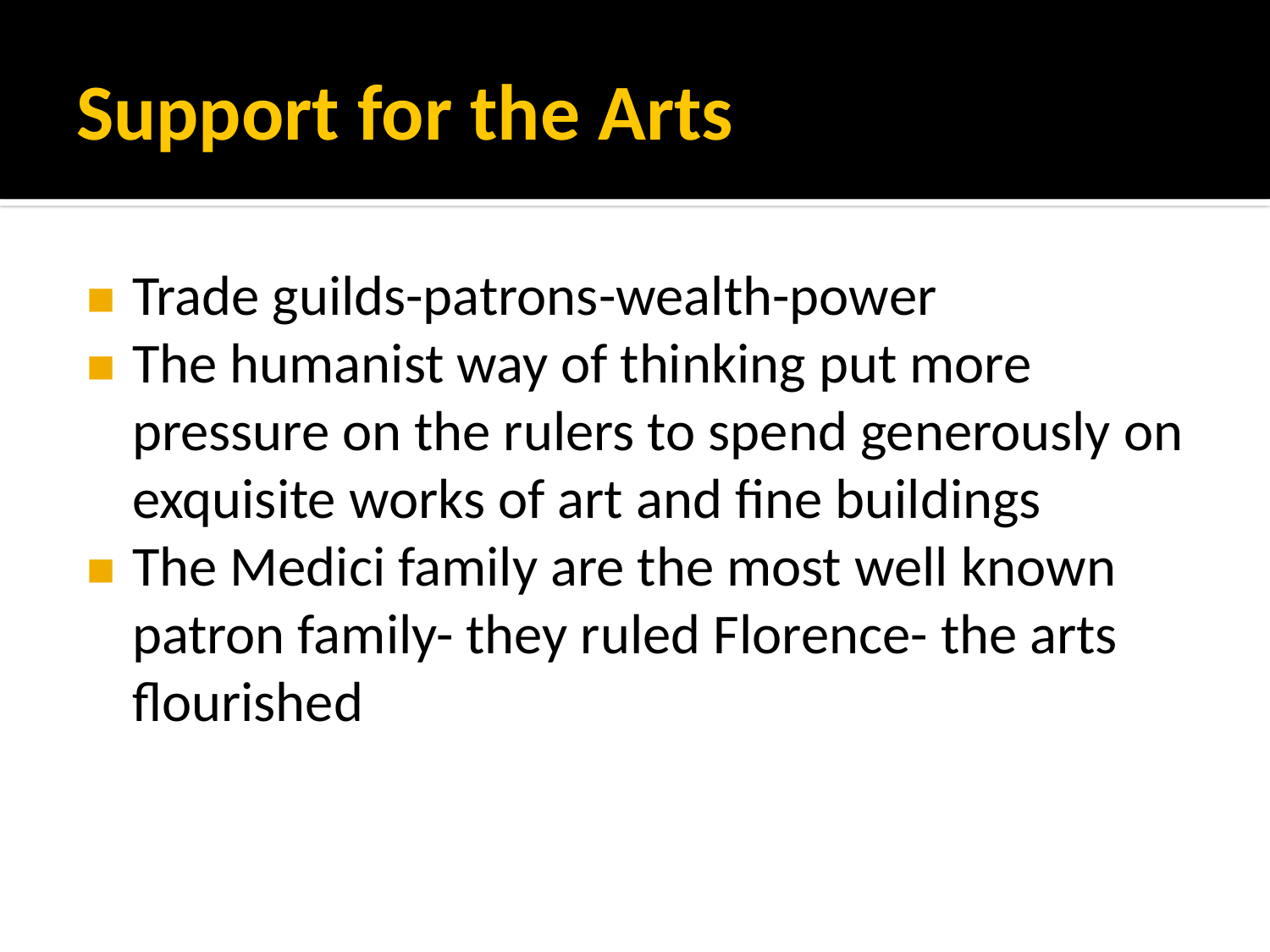

# Support for the Arts
Trade guilds-patrons-wealth-power
The humanist way of thinking put more pressure on the rulers to spend generously on exquisite works of art and fine buildings
The Medici family are the most well known patron family- they ruled Florence- the arts flourished